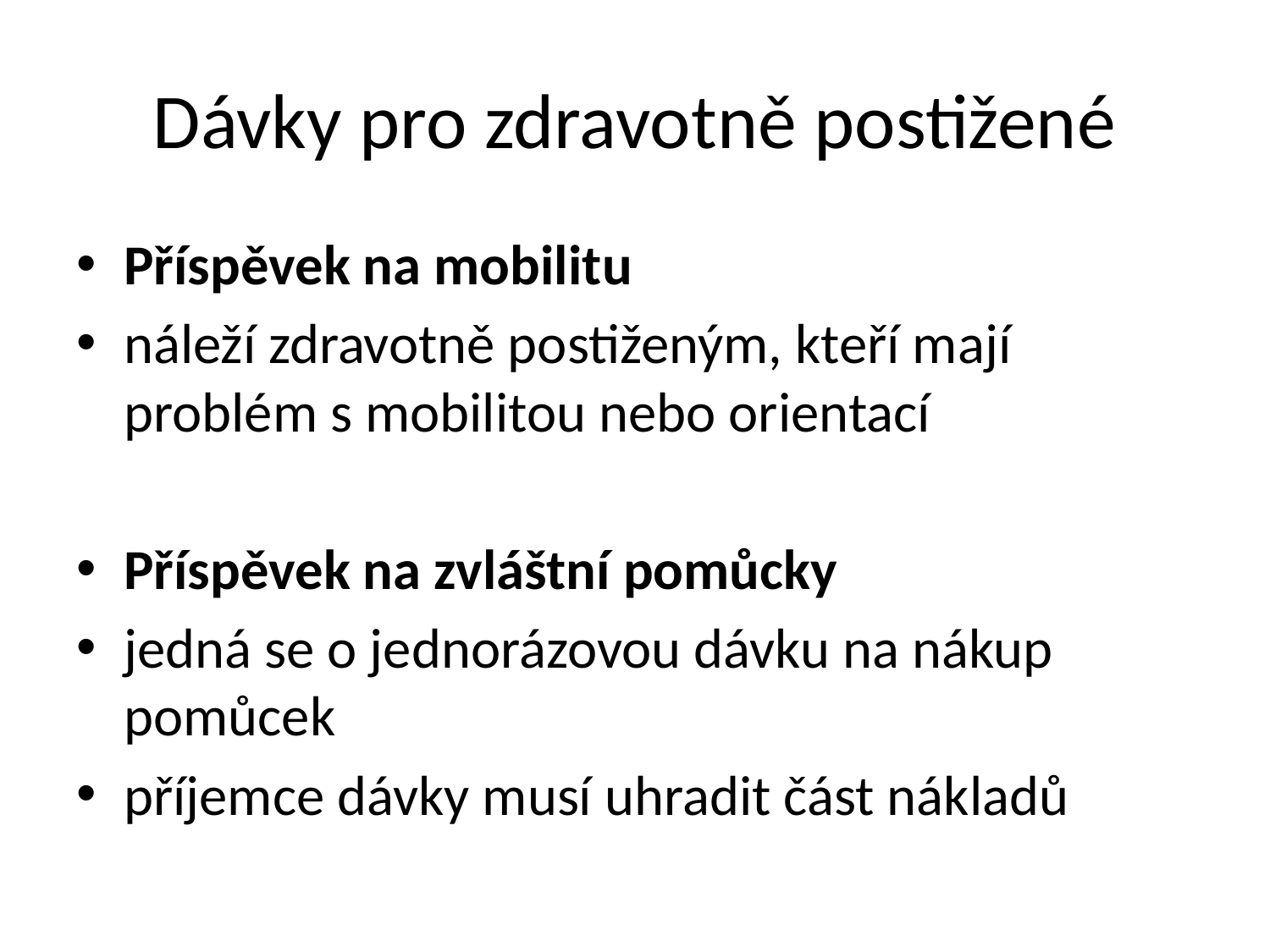

# Dávky pro zdravotně postižené
Příspěvek na mobilitu
náleží zdravotně postiženým, kteří mají problém s mobilitou nebo orientací

Příspěvek na zvláštní pomůcky
jedná se o jednorázovou dávku na nákup pomůcek
příjemce dávky musí uhradit část nákladů